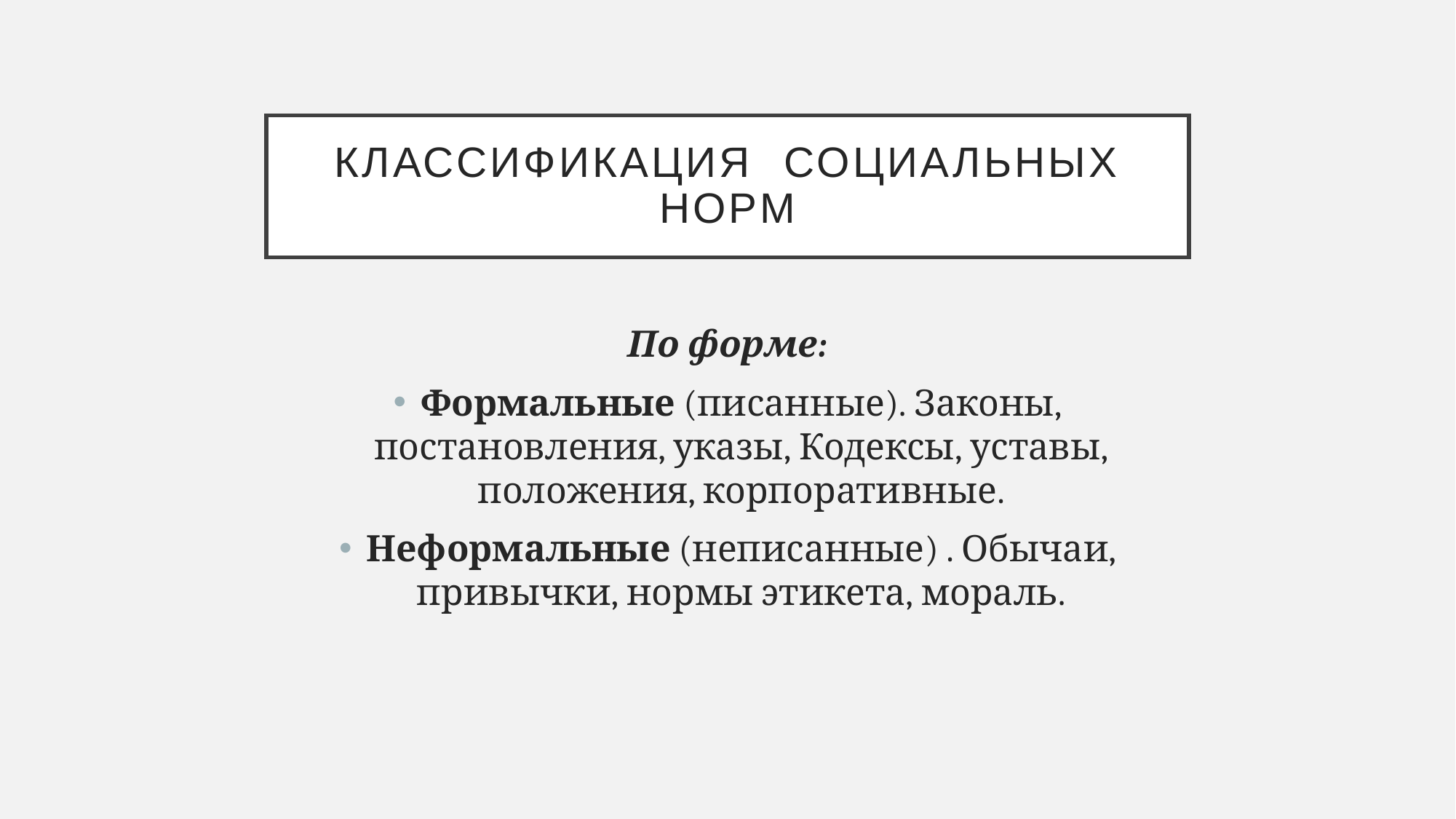

# Классификация  социальных норм
По форме:
Формальные (писанные). Законы, постановления, указы, Кодексы, уставы, положения, корпоративные.
Неформальные (неписанные) . Обычаи, привычки, нормы этикета, мораль.